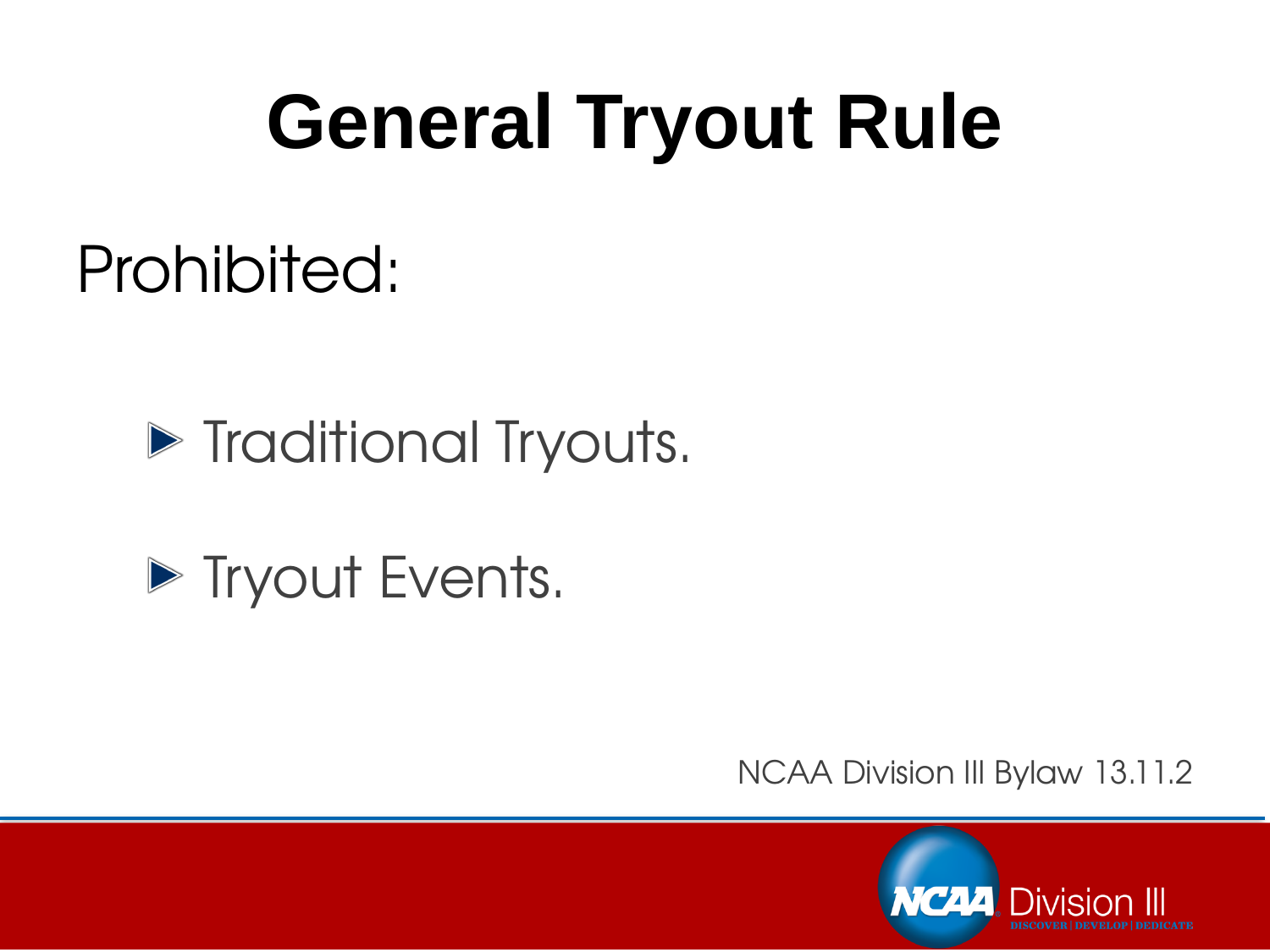

# General Tryout Rule
Prohibited:

Traditional Tryouts.

Tryout Events.

NCAA Division III Bylaw 13.11.2